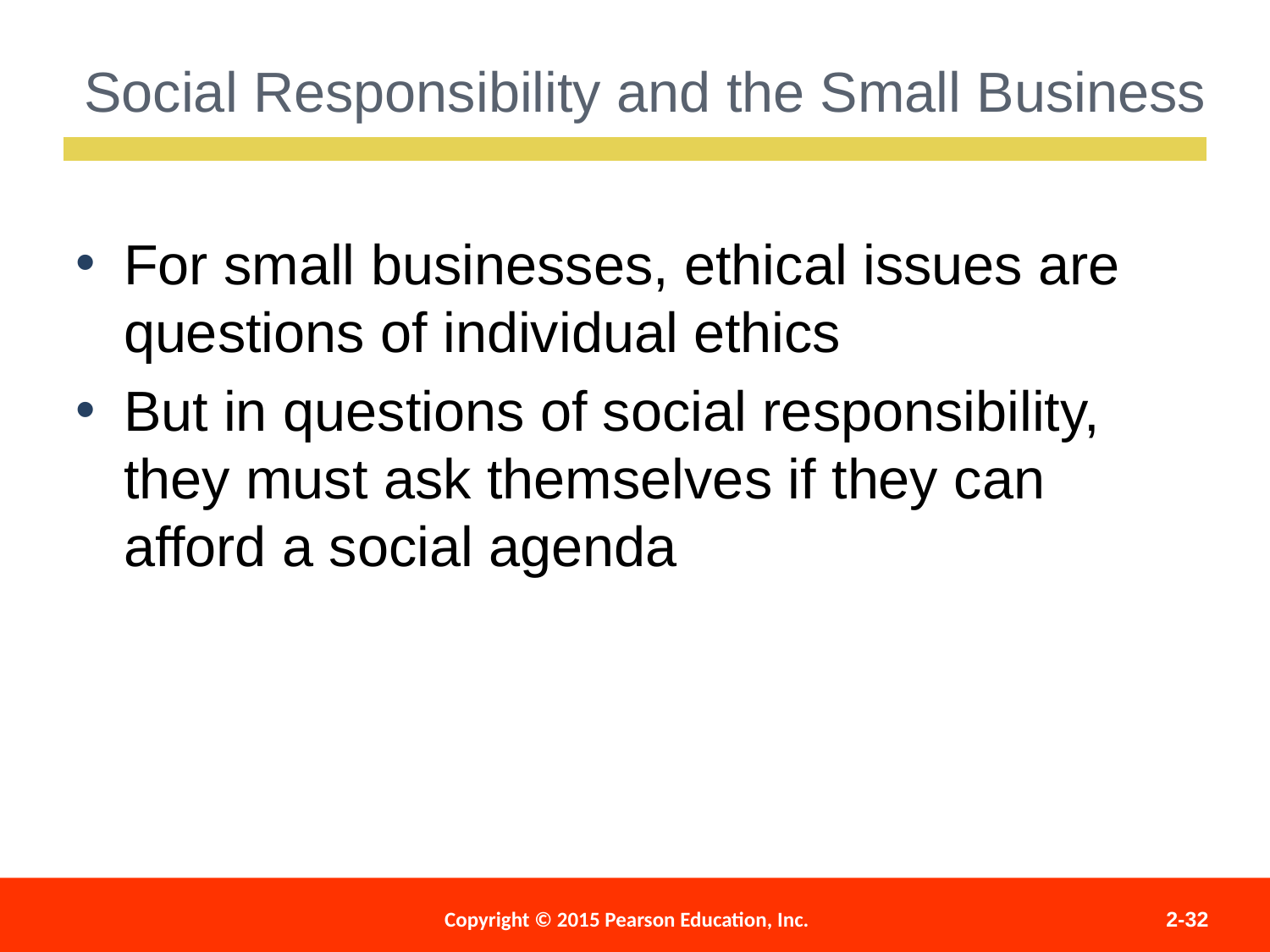

Social Responsibility and the Small Business
For small businesses, ethical issues are questions of individual ethics
But in questions of social responsibility, they must ask themselves if they can afford a social agenda